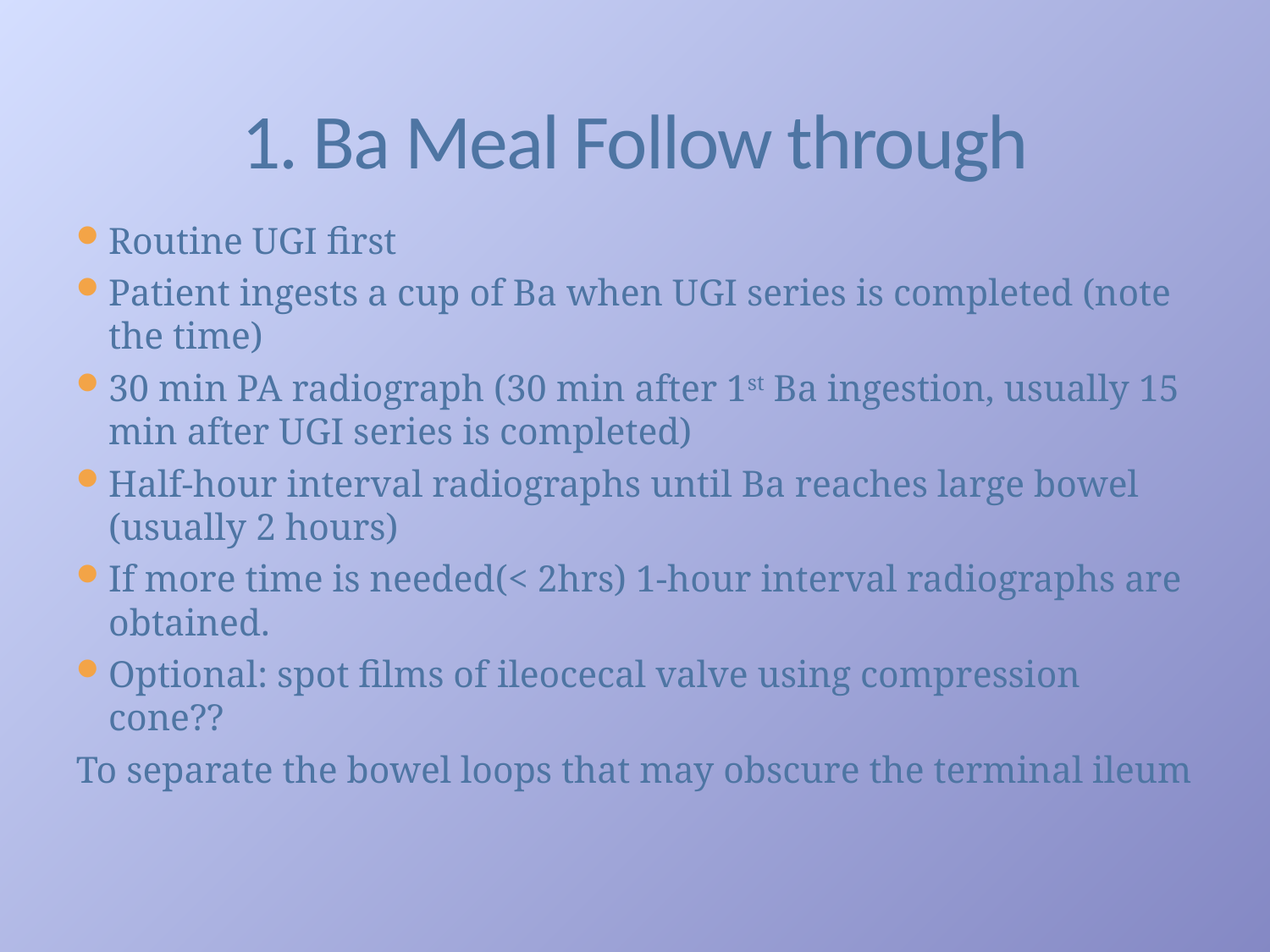

# 1. Ba Meal Follow through
Routine UGI first
Patient ingests a cup of Ba when UGI series is completed (note the time)
30 min PA radiograph (30 min after 1st Ba ingestion, usually 15 min after UGI series is completed)
Half-hour interval radiographs until Ba reaches large bowel (usually 2 hours)
If more time is needed(< 2hrs) 1-hour interval radiographs are obtained.
Optional: spot films of ileocecal valve using compression cone??
To separate the bowel loops that may obscure the terminal ileum